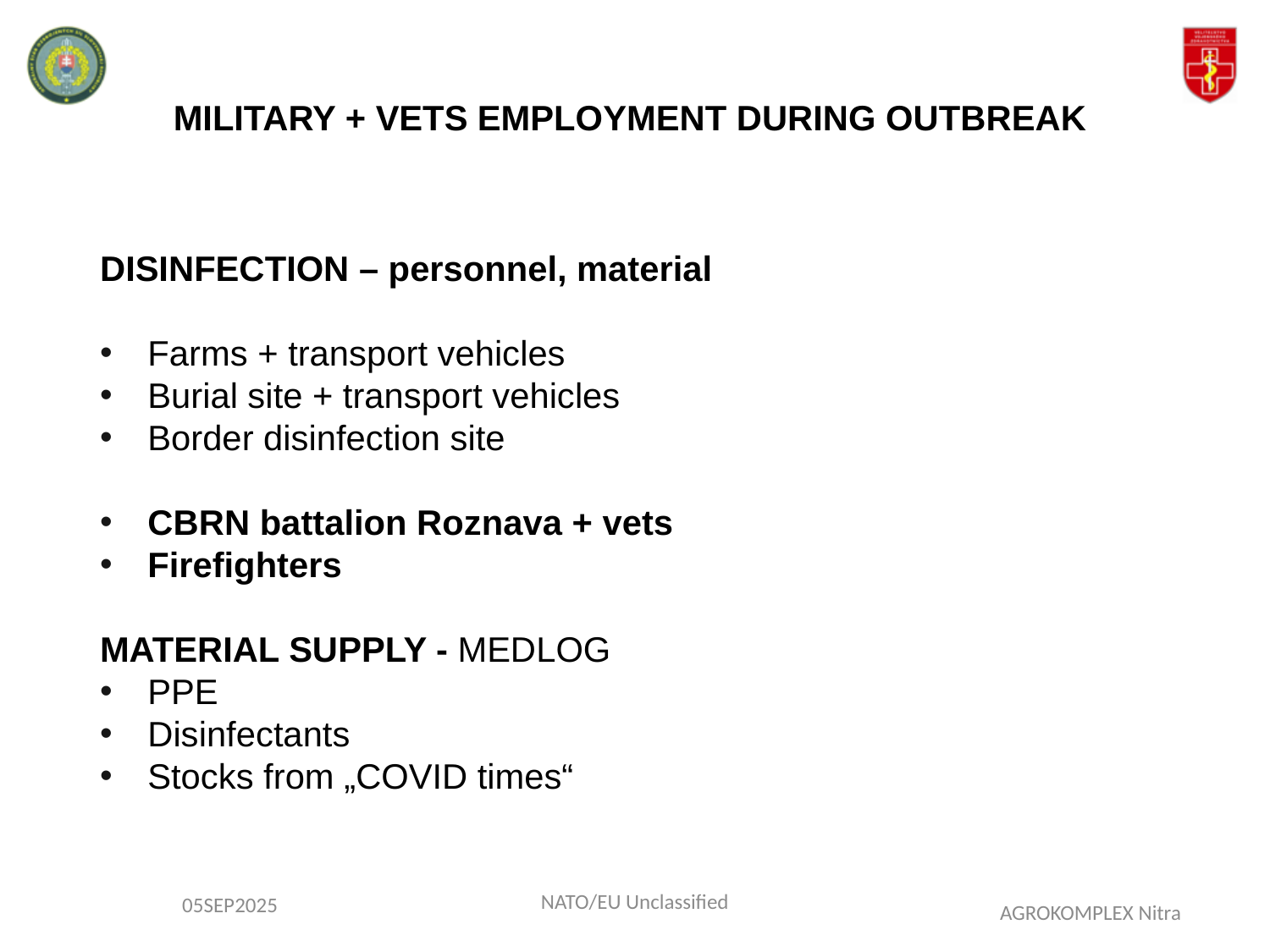

MILITARY + VETS EMPLOYMENT DURING OUTBREAK

DISINFECTION – personnel, material

Farms + transport vehicles
Burial site + transport vehicles
Border disinfection site

CBRN battalion Roznava + vets
Firefighters

MATERIAL SUPPLY - MEDLOG
PPE
Disinfectants
Stocks from „COVID times“

NATO/EU Unclassified
05SEP2025
AGROKOMPLEX Nitra